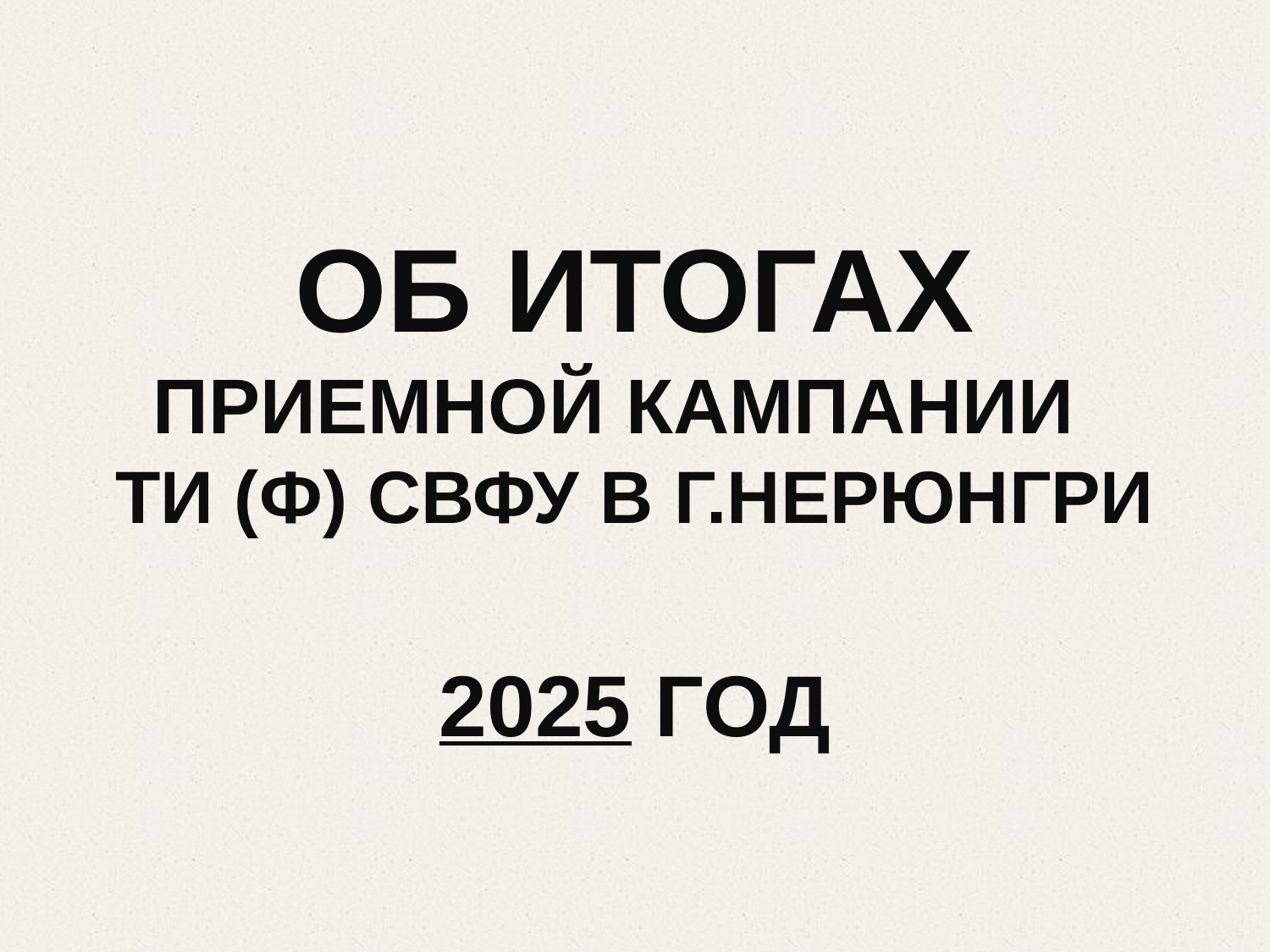

# Об итогах приемной кампании ТИ (Ф) СВФУ В Г.НЕРЮНГРИ 2025 ГОД